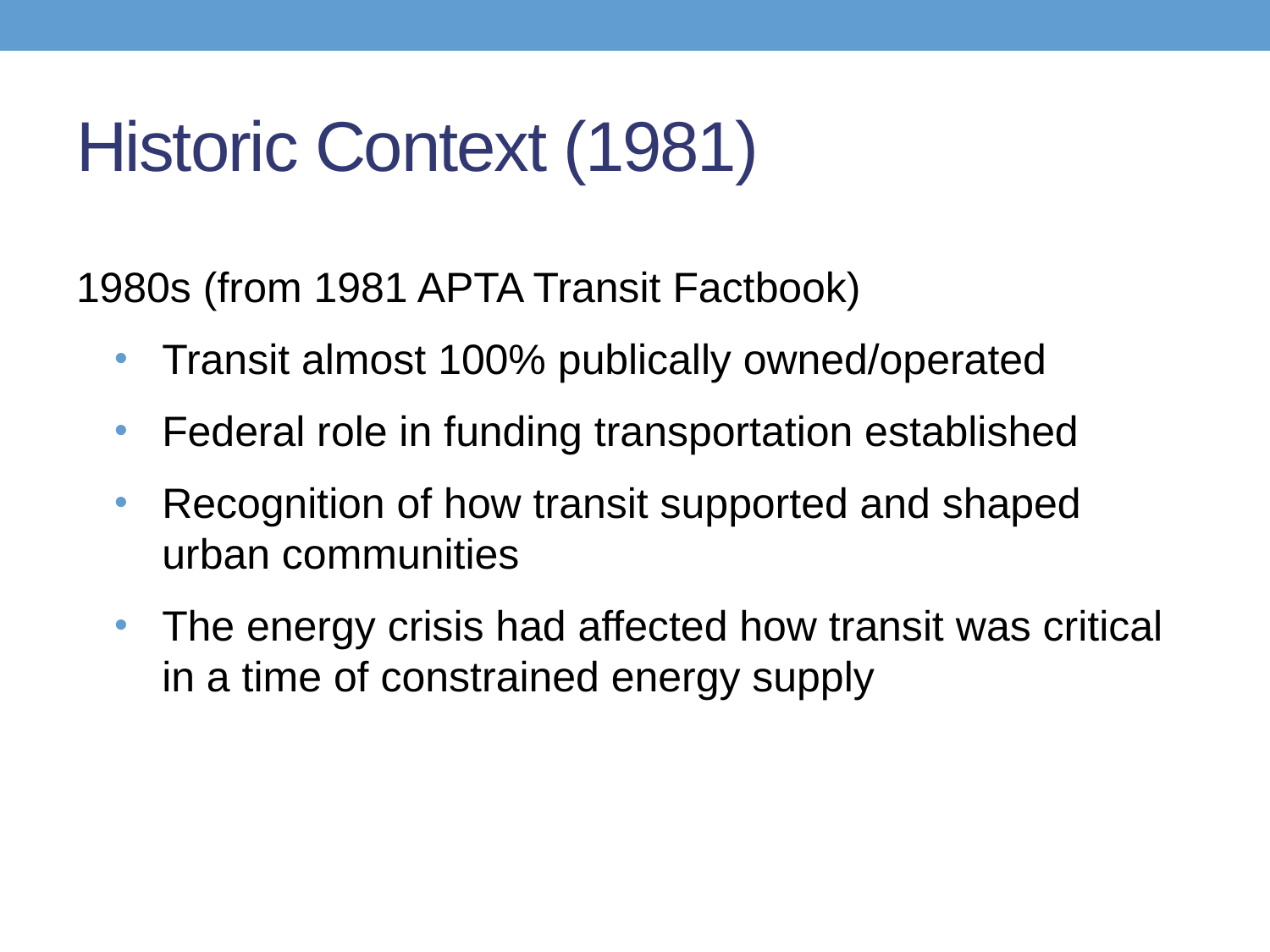

# Historic Context (1981)
1980s (from 1981 APTA Transit Factbook)
Transit almost 100% publically owned/operated
Federal role in funding transportation established
Recognition of how transit supported and shaped urban communities
The energy crisis had affected how transit was critical in a time of constrained energy supply